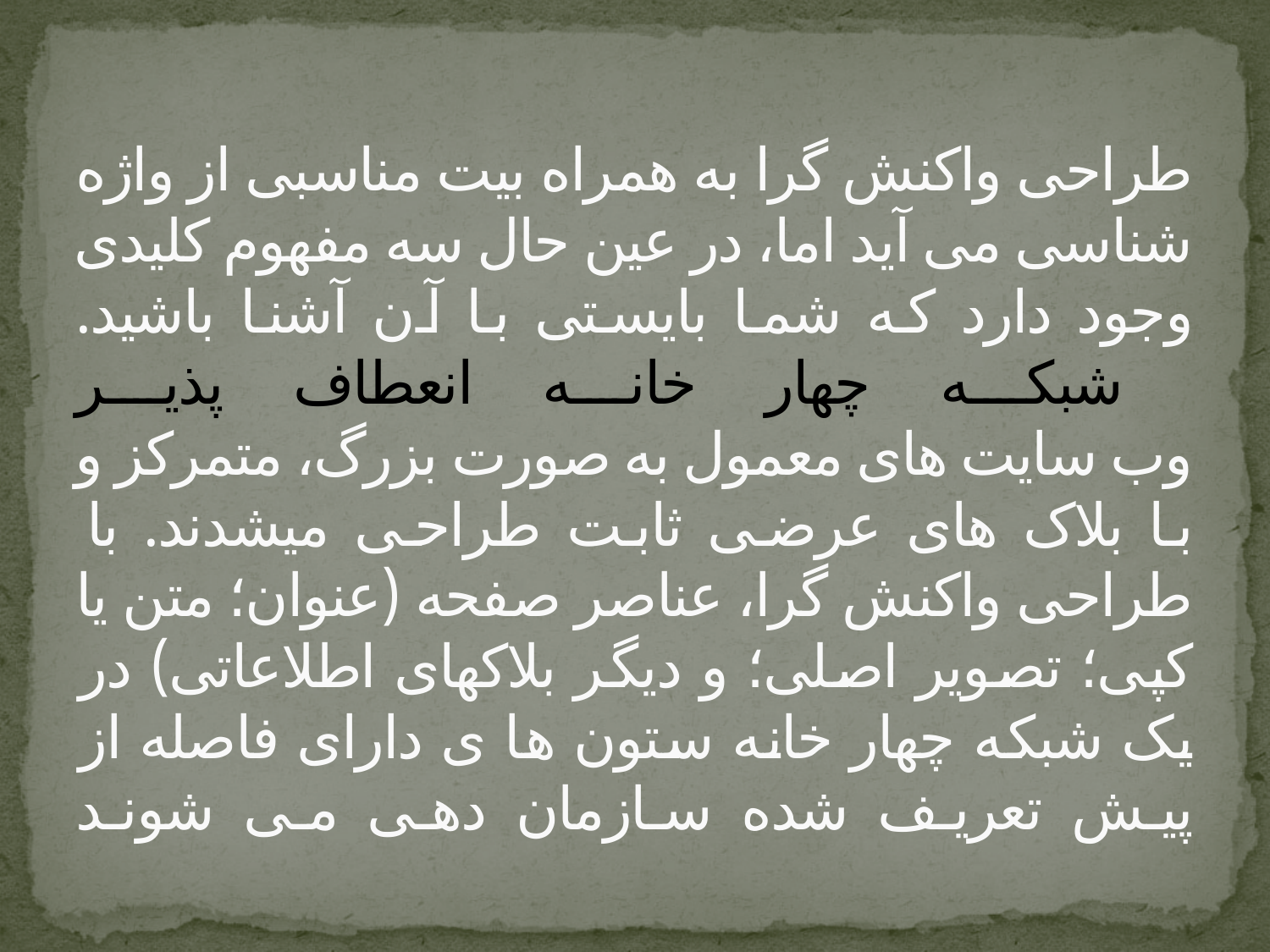

# طراحی واکنش گرا به همراه بیت مناسبی از واژه شناسی می آید اما، در عین حال سه مفهوم کلیدی وجود دارد که شما بایستی با آن آشنا باشید. شبکه چهار خانه انعطاف پذیر وب سایت های معمول به صورت بزرگ، متمرکز و با بلاک های عرضی ثابت طراحی میشدند. با طراحی واکنش گرا، عناصر صفحه (عنوان؛ متن یا کپی؛ تصویر اصلی؛ و دیگر بلاکهای اطلاعاتی) در یک شبکه چهار خانه ستون ها ی دارای فاصله از پیش تعریف شده سازمان دهی می شوند